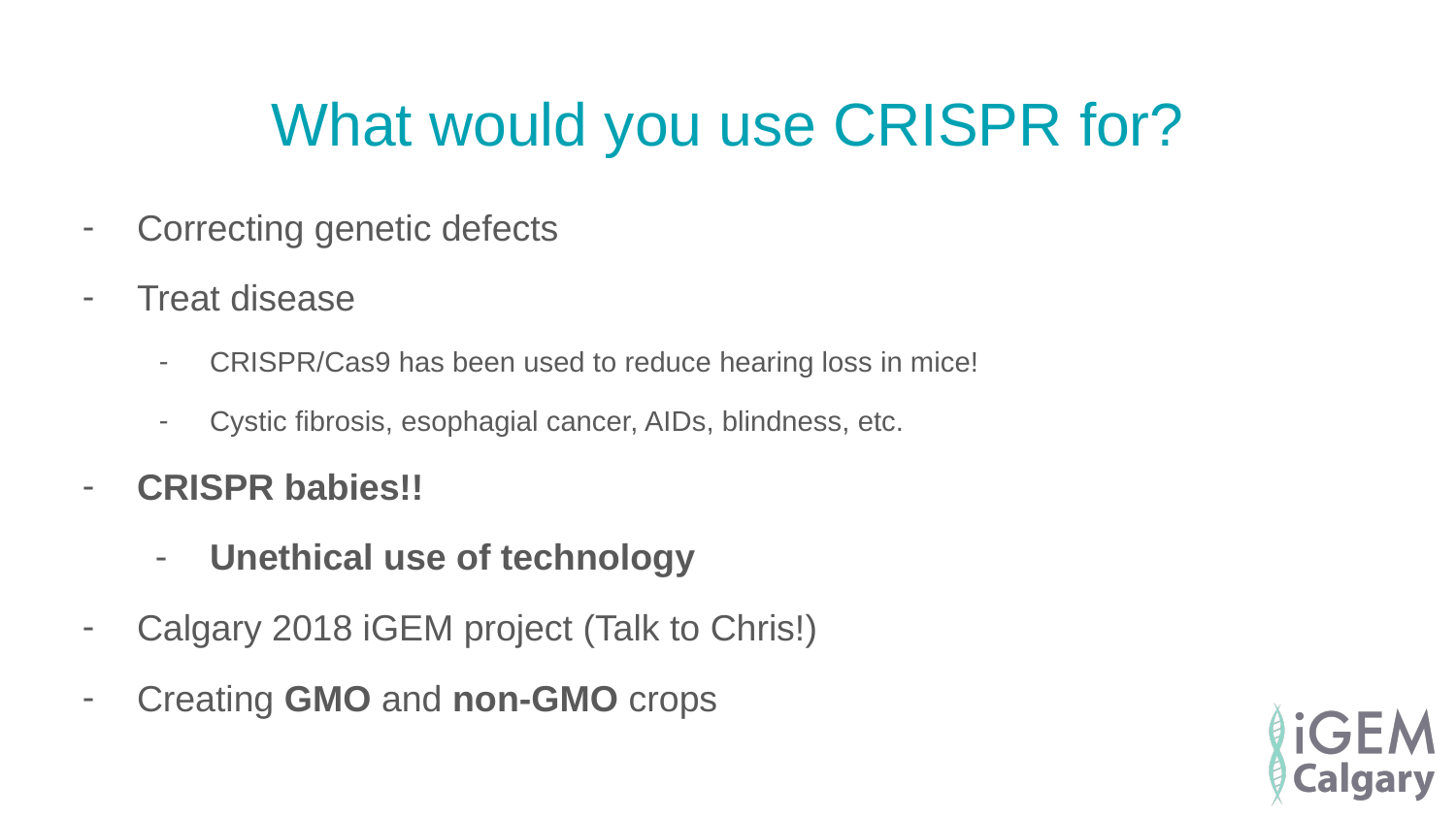

# What would you use CRISPR for?
Correcting genetic defects
Treat disease
CRISPR/Cas9 has been used to reduce hearing loss in mice!
Cystic fibrosis, esophagial cancer, AIDs, blindness, etc.
CRISPR babies!!
Unethical use of technology
Calgary 2018 iGEM project (Talk to Chris!)
Creating GMO and non-GMO crops